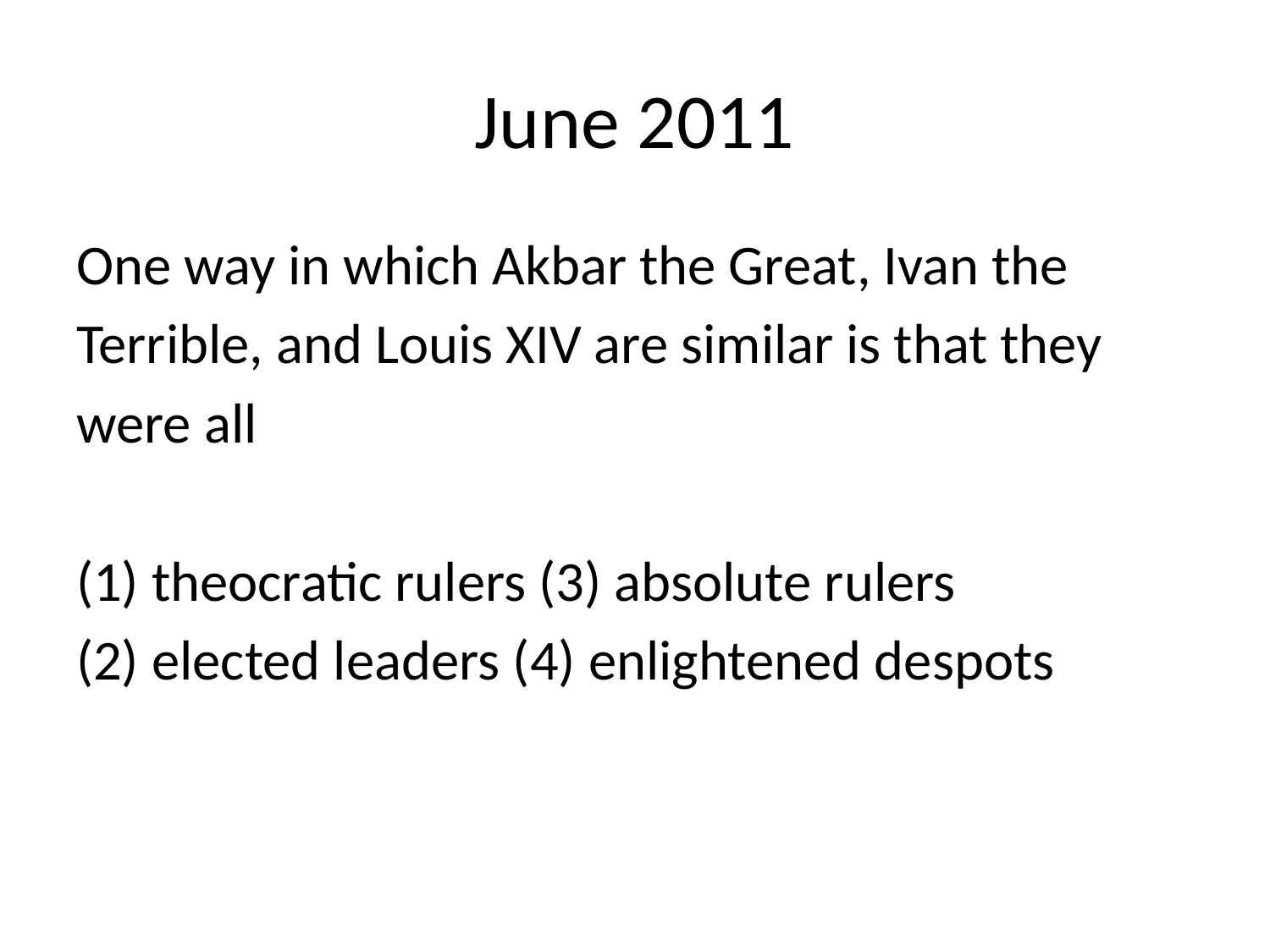

# June 2011
One way in which Akbar the Great, Ivan the
Terrible, and Louis XIV are similar is that they
were all

(1) theocratic rulers (3) absolute rulers
(2) elected leaders (4) enlightened despots